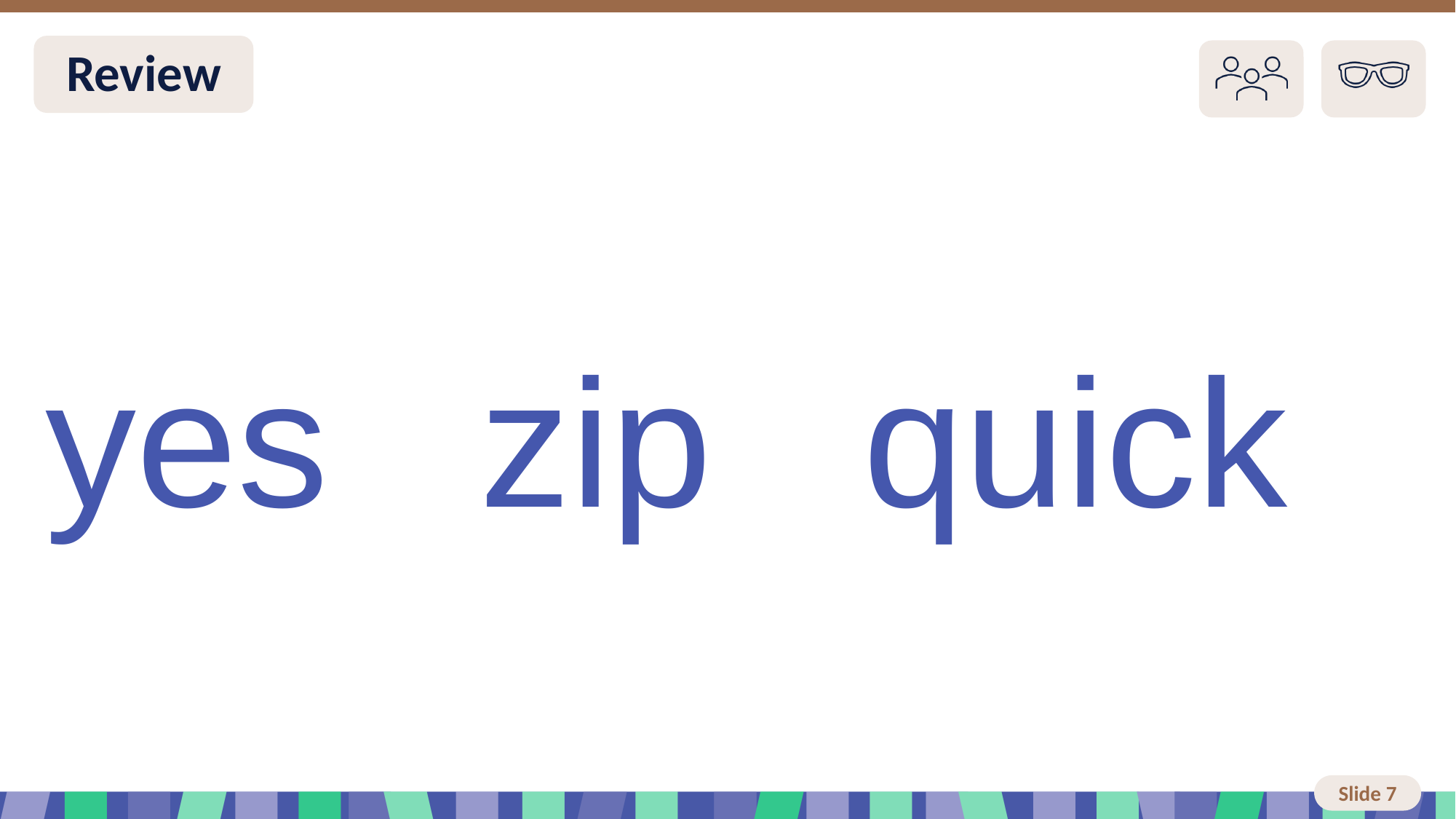

# Slide 7 Review
yes   zip   quick